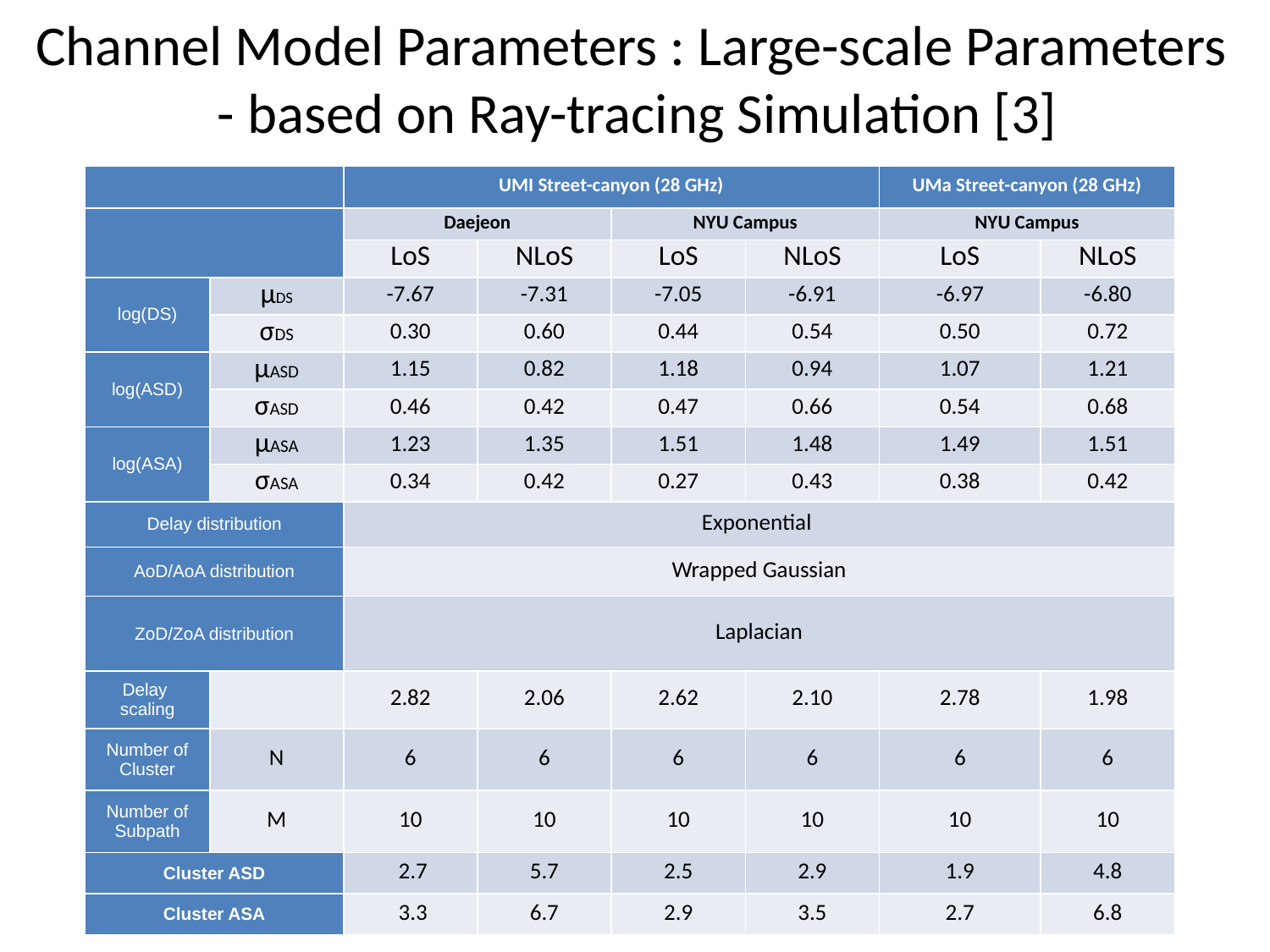

# Channel Model Parameters : Large-scale Parameters - based on Ray-tracing Simulation [3]
|  |  | UMI Street-canyon (28 GHz) |  |  |  | UMa Street-canyon (28 GHz) |  |
| --- | --- | --- | --- | --- | --- | --- | --- |
|  |  | Daejeon |  | NYU Campus |  | NYU Campus |  |
|  |  | LoS | NLoS | LoS | NLoS | LoS | NLoS |
| log(DS) | μDS | -7.67 | -7.31 | -7.05 | -6.91 | -6.97 | -6.80 |
|  | σDS | 0.30 | 0.60 | 0.44 | 0.54 | 0.50 | 0.72 |
| log(ASD) | μASD | 1.15 | 0.82 | 1.18 | 0.94 | 1.07 | 1.21 |
|  | σASD | 0.46 | 0.42 | 0.47 | 0.66 | 0.54 | 0.68 |
| log(ASA) | μASA | 1.23 | 1.35 | 1.51 | 1.48 | 1.49 | 1.51 |
|  | σASA | 0.34 | 0.42 | 0.27 | 0.43 | 0.38 | 0.42 |
| Delay distribution |  | Exponential |  |  |  |  |  |
| AoD/AoA distribution |  | Wrapped Gaussian |  |  |  |  |  |
| ZoD/ZoA distribution |  | Laplacian |  |  |  |  |  |
| Delay scaling |  | 2.82 | 2.06 | 2.62 | 2.10 | 2.78 | 1.98 |
| Number of Cluster | N | 6 | 6 | 6 | 6 | 6 | 6 |
| Number of Subpath | M | 10 | 10 | 10 | 10 | 10 | 10 |
| Cluster ASD |  | 2.7 | 5.7 | 2.5 | 2.9 | 1.9 | 4.8 |
| Cluster ASA |  | 3.3 | 6.7 | 2.9 | 3.5 | 2.7 | 6.8 |